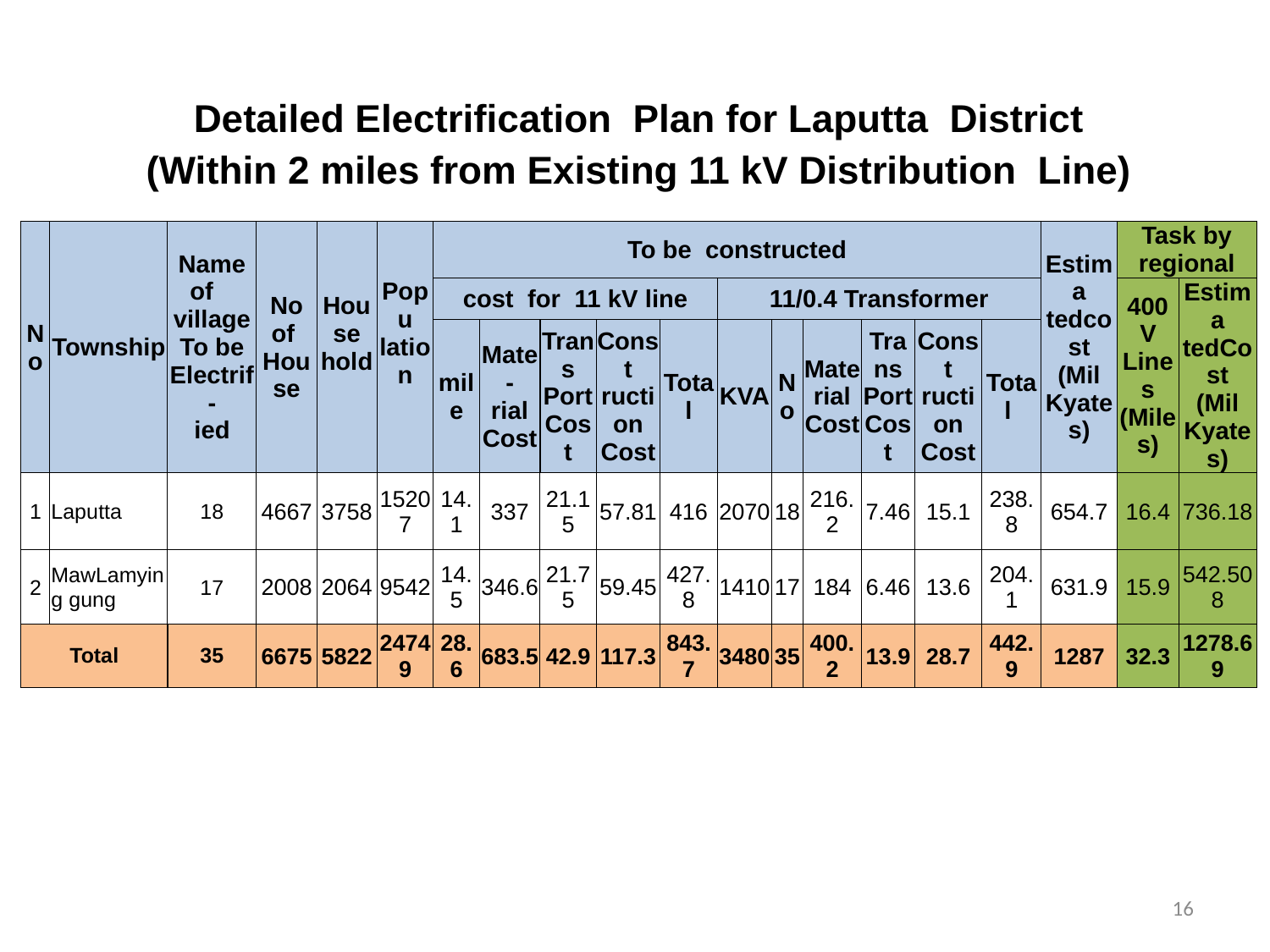

| Detailed Electrification Plan for Laputta District |  |  |  |  |  |  |  |  |  |  |  |  |  |  |  |  |  |  |  |
| --- | --- | --- | --- | --- | --- | --- | --- | --- | --- | --- | --- | --- | --- | --- | --- | --- | --- | --- | --- |
| (Within 2 miles from Existing 11 kV Distribution Line) |  |  |  |  |  |  |  |  |  |  |  |  |  |  |  |  |  |  |  |
|  |  |  |  |  |  |  |  |  |  |  |  |  |  |  |  |  |  |  |  |
| No | Township | Name of village To be Electrif- ied | No of House | House hold | Popu lation | To be constructed |  |  |  |  |  |  |  |  |  |  | Estima tedcost (Mil Kyates) | Task by regional |  |
|  |  |  |  |  |  | cost for 11 kV line |  |  |  |  | 11/0.4 Transformer |  |  |  |  |  |  | 400 V Lines (Miles) | Estima tedCost (Mil Kyates) |
|  |  |  |  |  |  | mile | Mate- rial Cost | Trans Port Cost | Const ruction Cost | Total | KVA | No | Material Cost | Trans Port Cost | Const ruction Cost | Total |  |  |  |
| 1 | Laputta | 18 | 4667 | 3758 | 15207 | 14.1 | 337 | 21.15 | 57.81 | 416 | 2070 | 18 | 216.2 | 7.46 | 15.1 | 238.8 | 654.7 | 16.4 | 736.18 |
| 2 | MawLamying gung | 17 | 2008 | 2064 | 9542 | 14.5 | 346.6 | 21.75 | 59.45 | 427.8 | 1410 | 17 | 184 | 6.46 | 13.6 | 204.1 | 631.9 | 15.9 | 542.508 |
| Total |  | 35 | 6675 | 5822 | 24749 | 28.6 | 683.5 | 42.9 | 117.3 | 843.7 | 3480 | 35 | 400.2 | 13.9 | 28.7 | 442.9 | 1287 | 32.3 | 1278.69 |
16